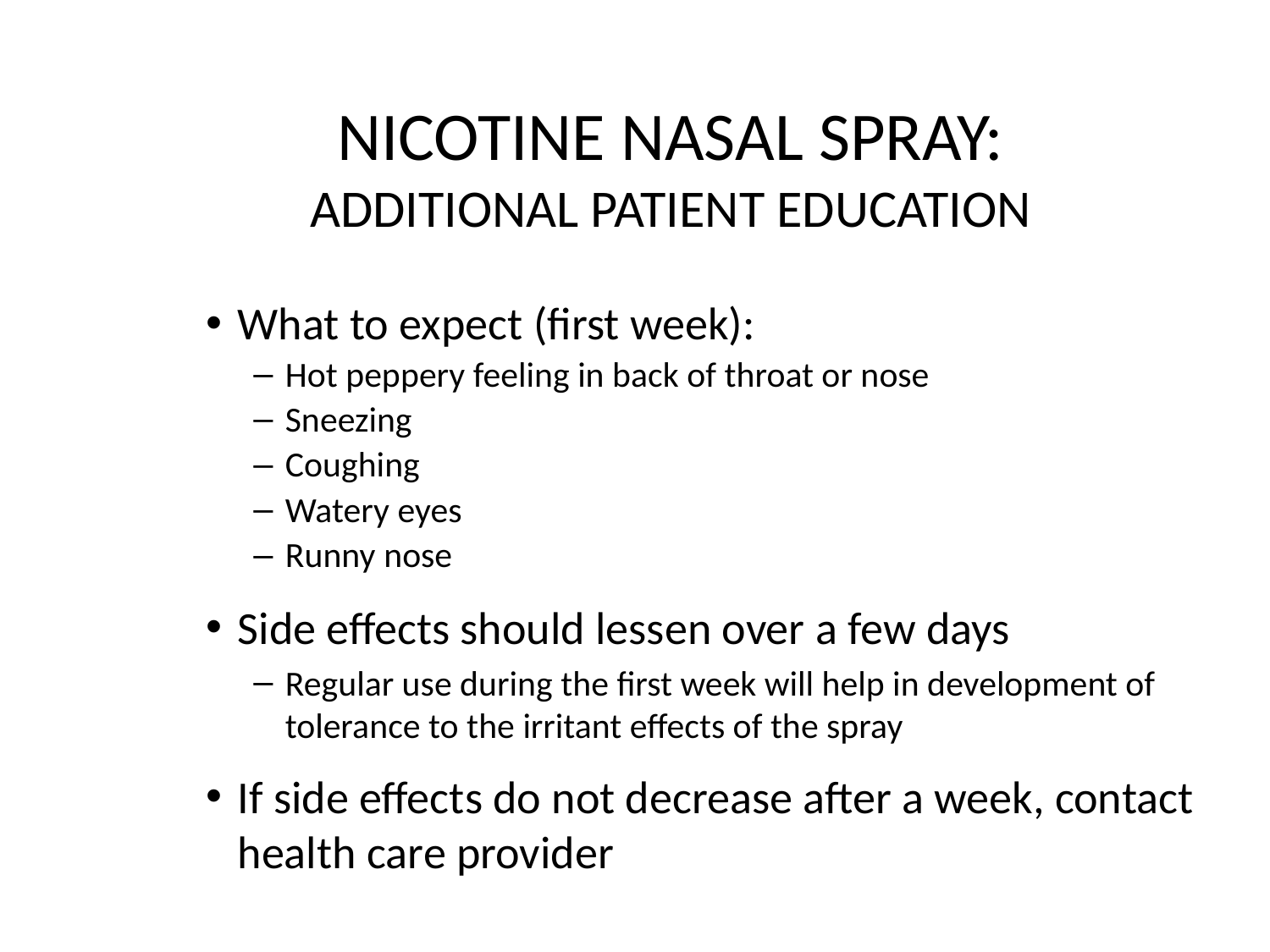

NICOTINE NASAL SPRAY:
ADDITIONAL PATIENT EDUCATION
What to expect (first week):
Hot peppery feeling in back of throat or nose
Sneezing
Coughing
Watery eyes
Runny nose
Side effects should lessen over a few days
Regular use during the first week will help in development of tolerance to the irritant effects of the spray
If side effects do not decrease after a week, contact health care provider